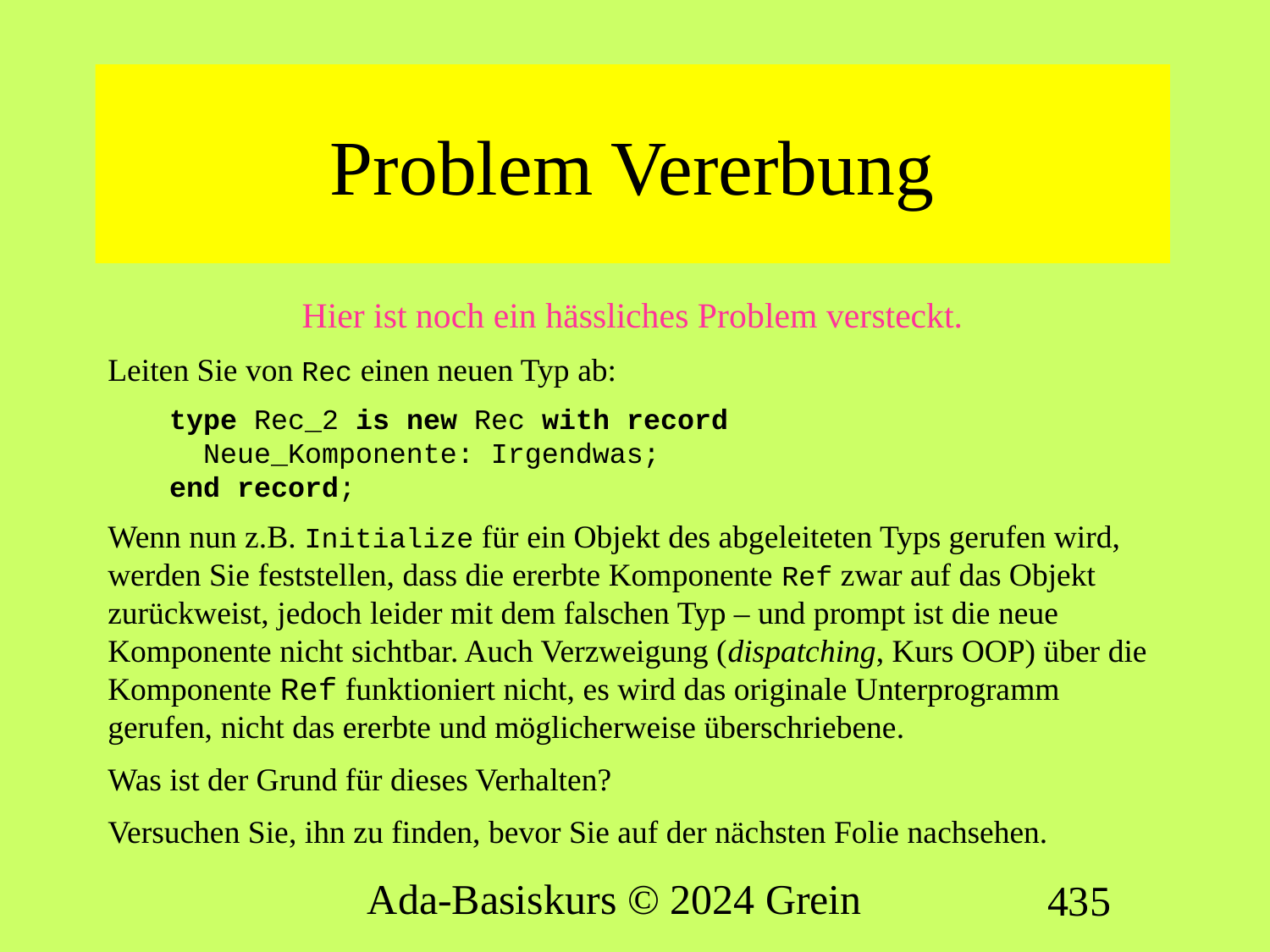

# Problem Vererbung
Hier ist noch ein hässliches Problem versteckt.
Leiten Sie von Rec einen neuen Typ ab:
type Rec_2 is new Rec with record
  Neue_Komponente: Irgendwas;
end record;
Wenn nun z.B. Initialize für ein Objekt des abgeleiteten Typs gerufen wird, werden Sie feststellen, dass die ererbte Komponente Ref zwar auf das Objekt zurückweist, jedoch leider mit dem falschen Typ – und prompt ist die neue Komponente nicht sichtbar. Auch Verzweigung (dispatching, Kurs OOP) über die Komponente Ref funktioniert nicht, es wird das originale Unterprogramm gerufen, nicht das ererbte und möglicherweise überschriebene.
Was ist der Grund für dieses Verhalten?
Versuchen Sie, ihn zu finden, bevor Sie auf der nächsten Folie nachsehen.
Ada-Basiskurs © 2024 Grein
435